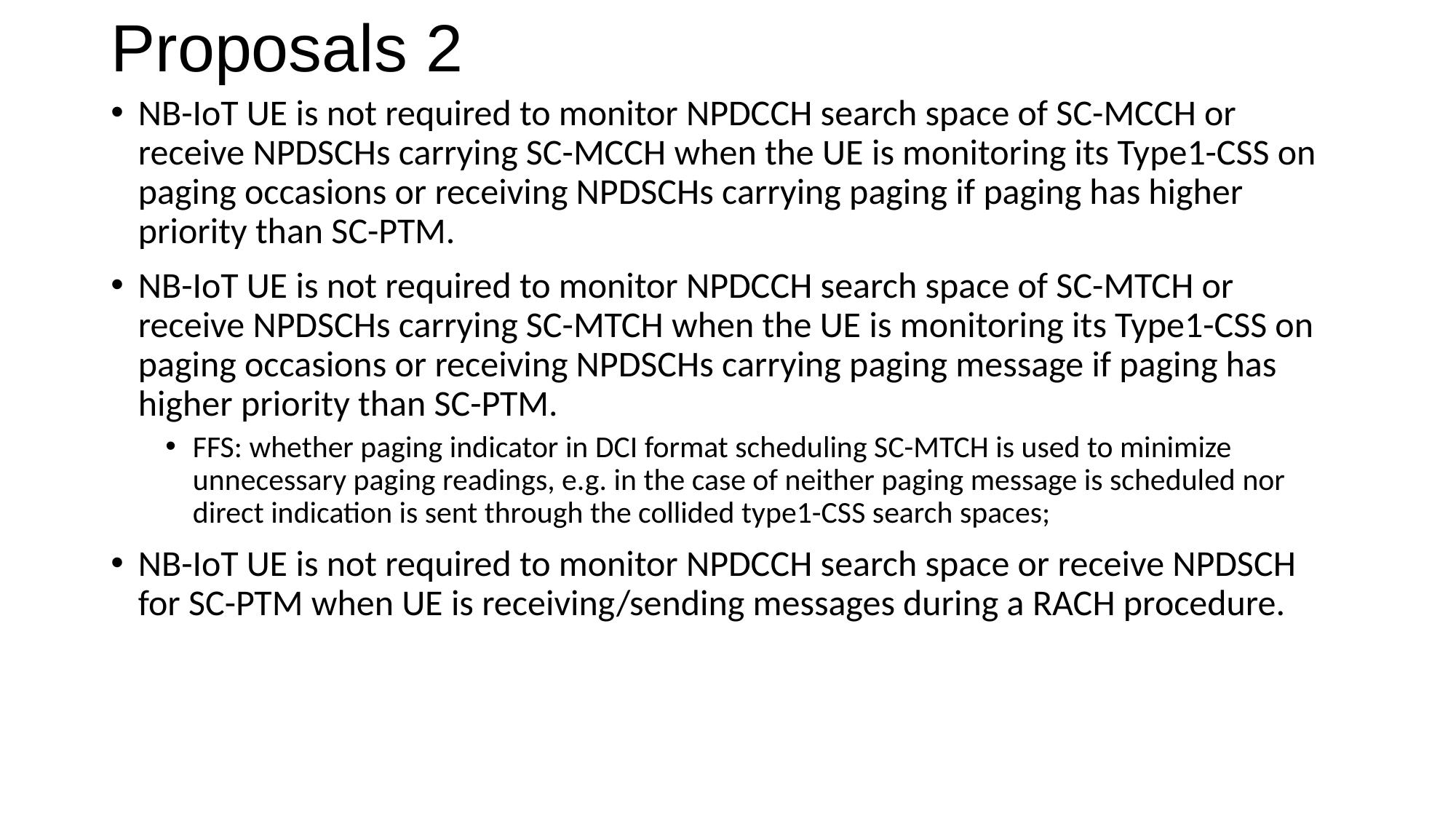

# Proposals 2
NB-IoT UE is not required to monitor NPDCCH search space of SC-MCCH or receive NPDSCHs carrying SC-MCCH when the UE is monitoring its Type1-CSS on paging occasions or receiving NPDSCHs carrying paging if paging has higher priority than SC-PTM.
NB-IoT UE is not required to monitor NPDCCH search space of SC-MTCH or receive NPDSCHs carrying SC-MTCH when the UE is monitoring its Type1-CSS on paging occasions or receiving NPDSCHs carrying paging message if paging has higher priority than SC-PTM.
FFS: whether paging indicator in DCI format scheduling SC-MTCH is used to minimize unnecessary paging readings, e.g. in the case of neither paging message is scheduled nor direct indication is sent through the collided type1-CSS search spaces;
NB-IoT UE is not required to monitor NPDCCH search space or receive NPDSCH for SC-PTM when UE is receiving/sending messages during a RACH procedure.